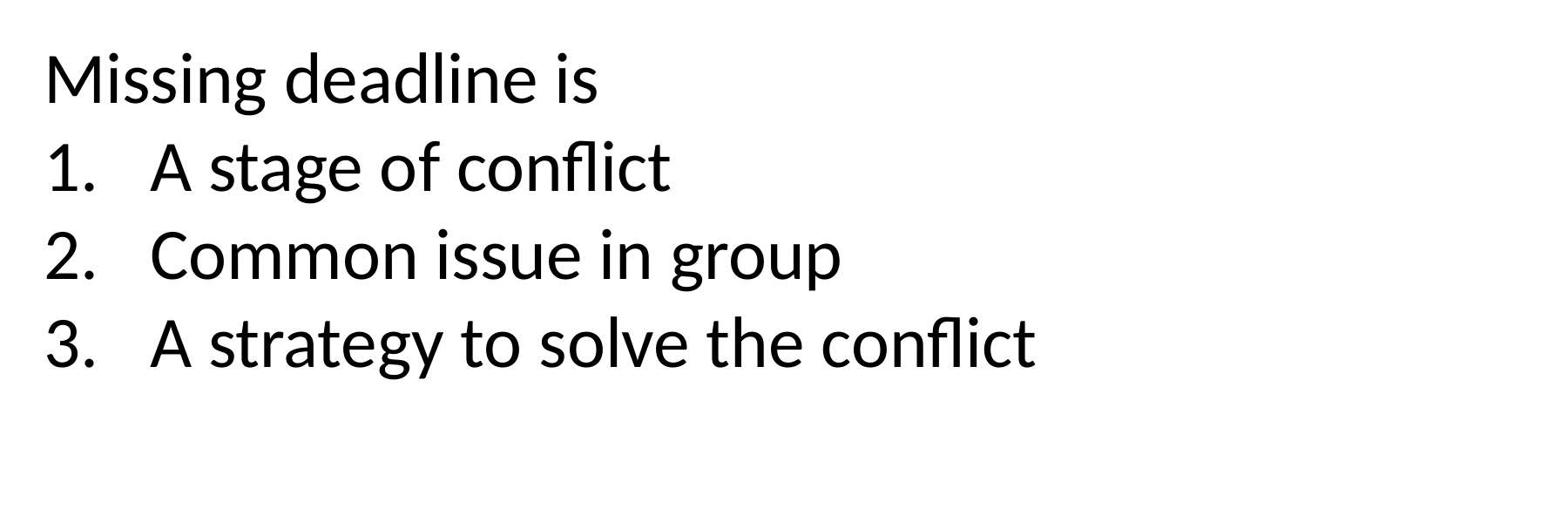

Missing deadline is
A stage of conflict
Common issue in group
A strategy to solve the conflict